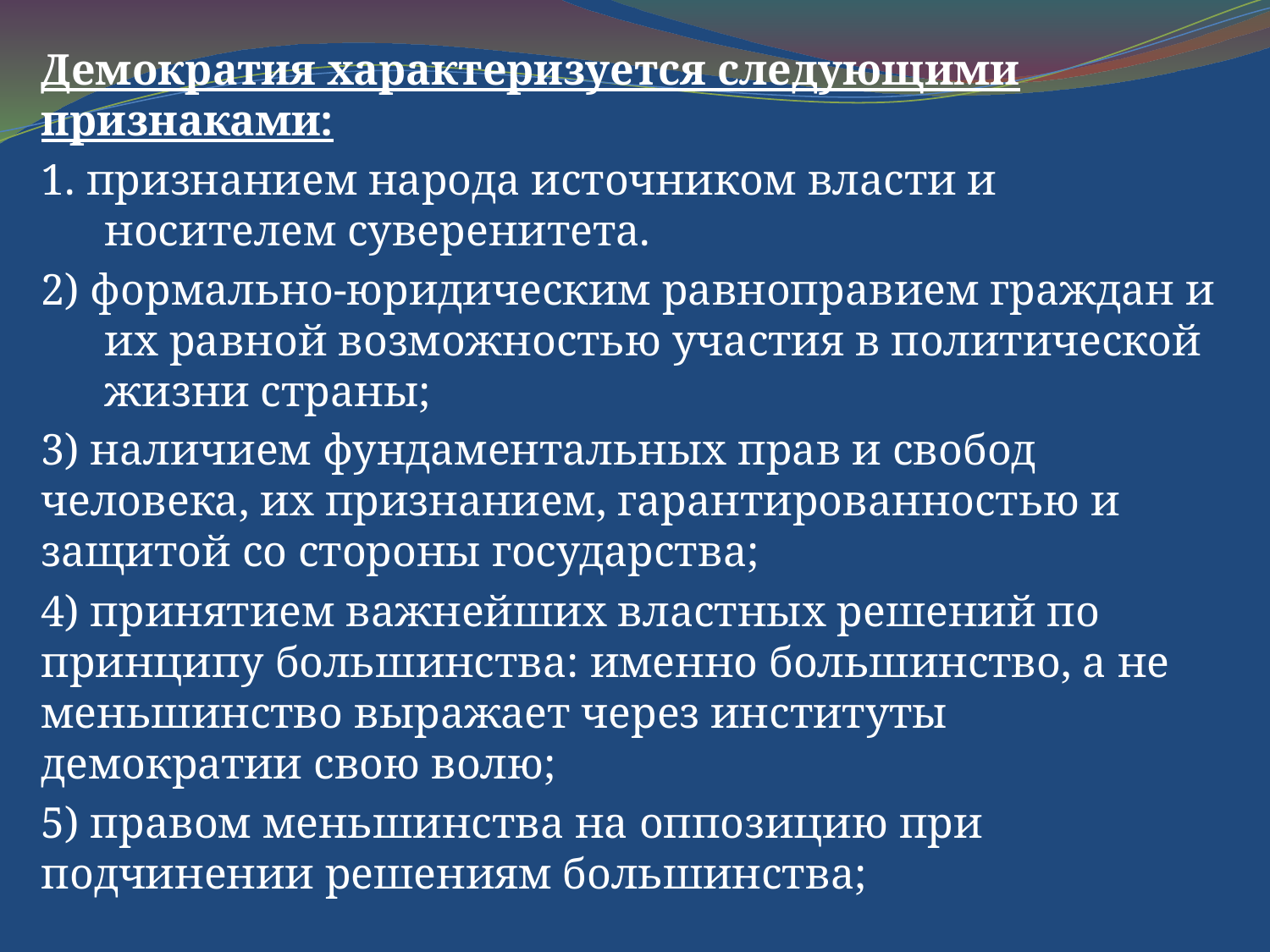

Демократия характеризуется следующими признаками:
1. признанием народа источником власти и носителем суверенитета.
2) формально-юридическим равноправием граждан и их равной возможностью участия в политической жизни страны;
3) наличием фундаментальных прав и свобод человека, их признанием, гарантированностью и защитой со стороны государства;
4) принятием важнейших властных решений по принципу большинства: именно большинство, а не меньшинство выражает через институты демократии свою волю;
5) правом меньшинства на оппозицию при подчинении решениям большинства;